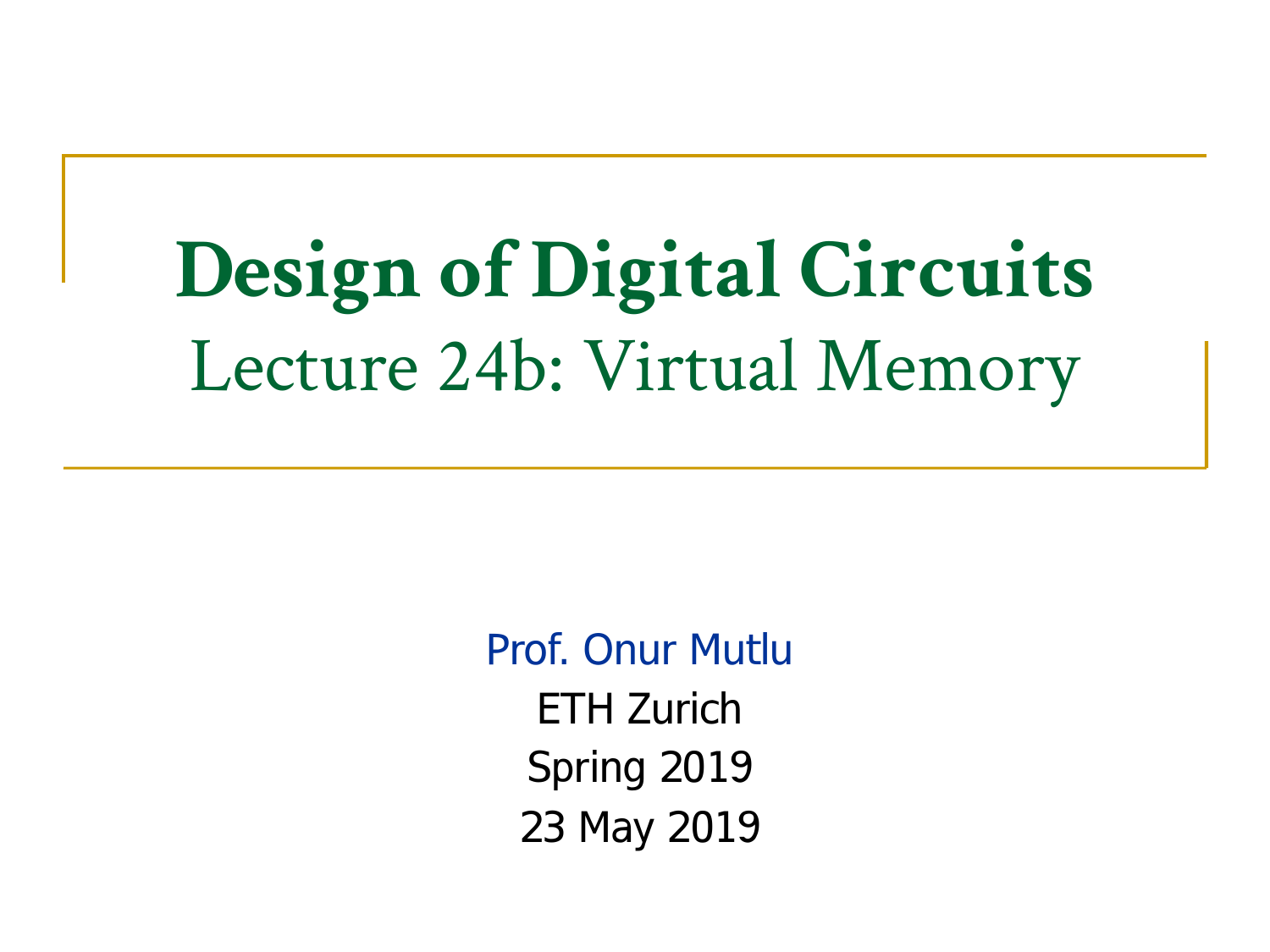

# Design of Digital Circuits Lecture 24b: Virtual Memory

Prof. Onur Mutlu
ETH Zurich
Spring 2019
23 May 2019